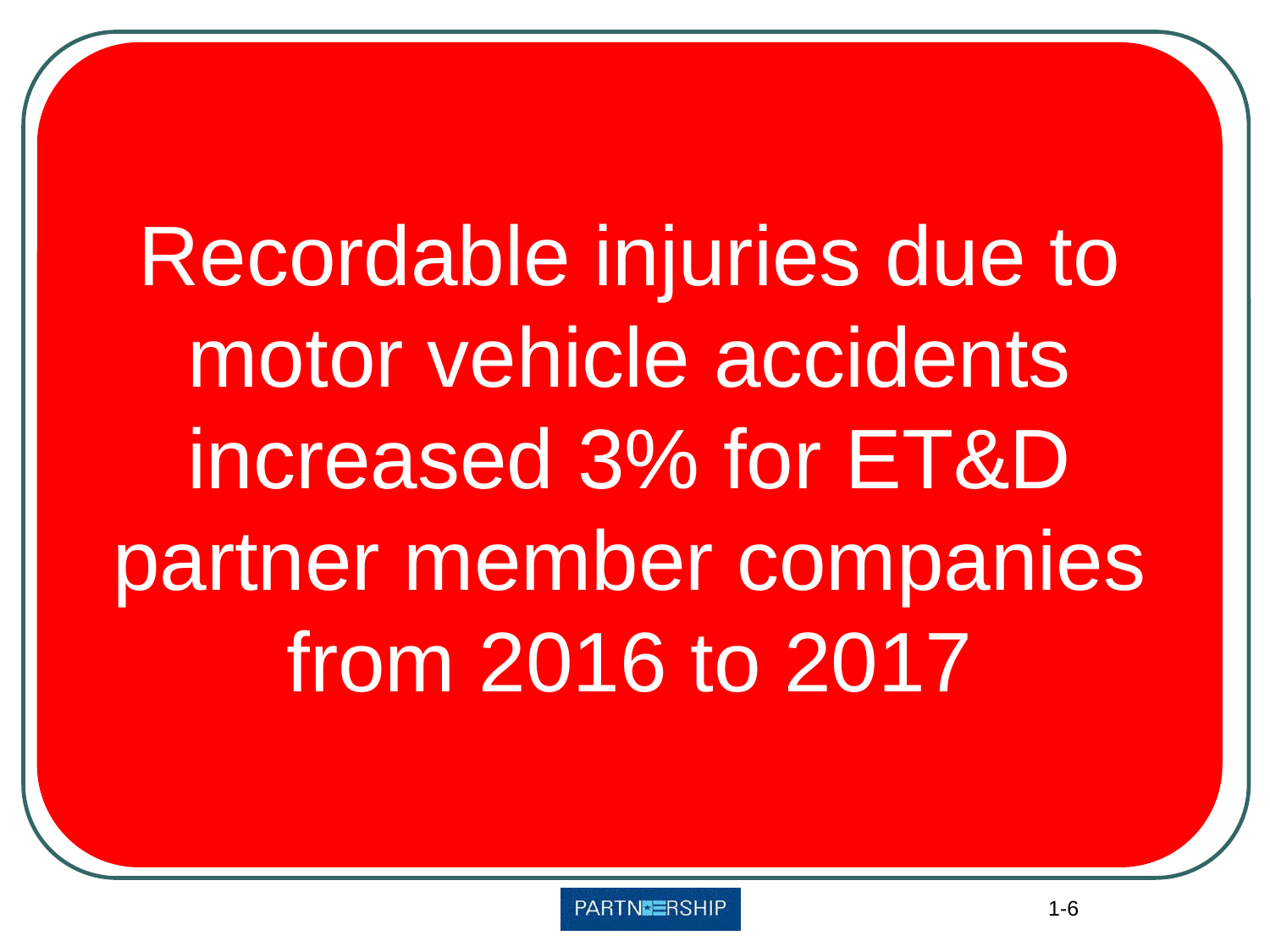

Recordable injuries due to motor vehicle accidents increased 3% for ET&D partner member companies from 2016 to 2017
# Crash Facts
| Crash Type | Number |
| --- | --- |
| Police Reported | 6,296,000 |
| Fatalities | 35,092 |
| Injured | 1,715,000 |
| Property Damage | 4,548,000 |
97 people are killed each day in motor vehicle crashes

Motor vehicle crashes were the leading cause of death for ages 16 through 23 in 2015

19 out of 644 OSHA Recordables (2017) were related to Motor Vehicles in the ET&D  Partnership
1-6